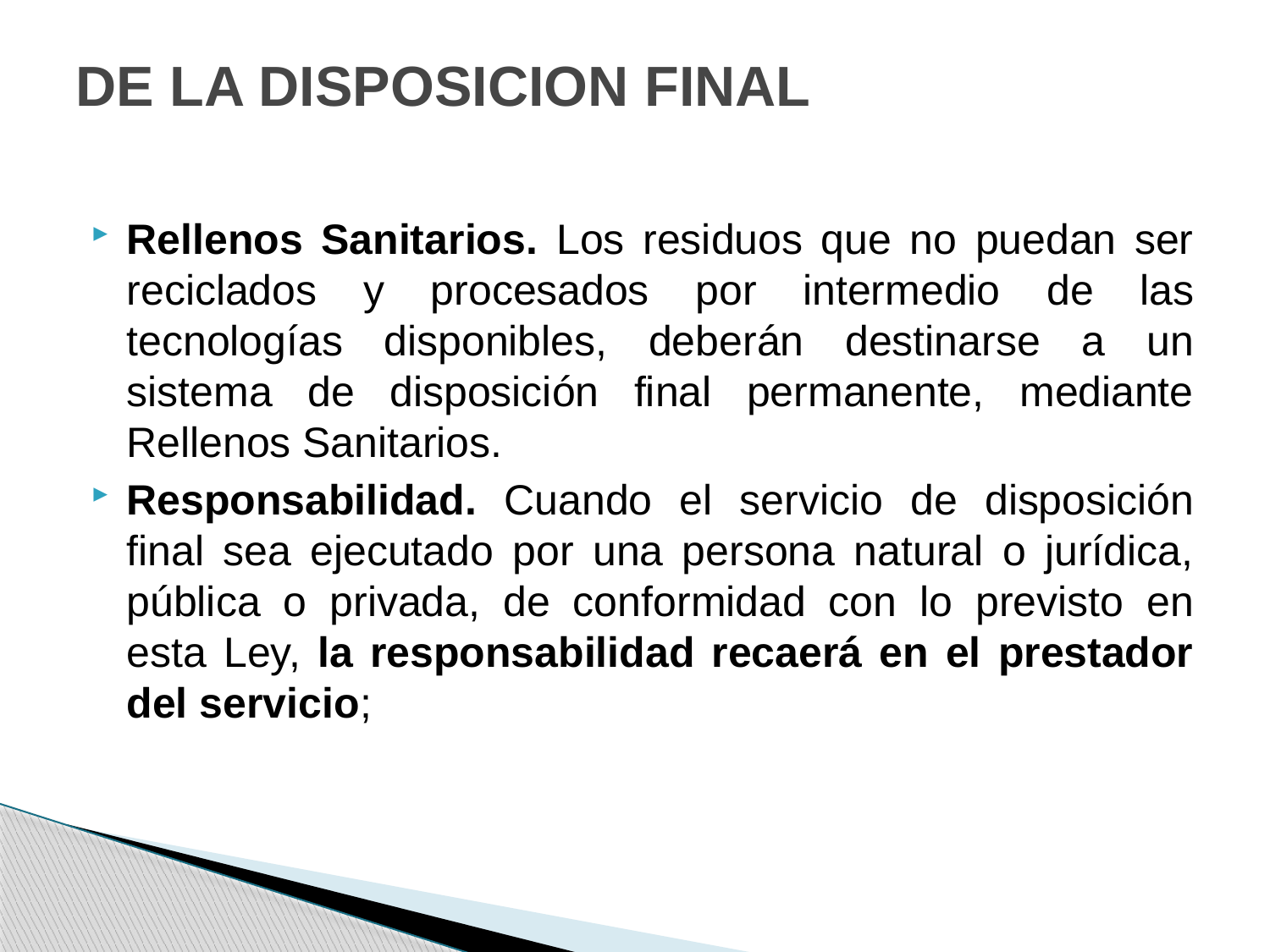

# DE LA DISPOSICION FINAL
Rellenos Sanitarios. Los residuos que no puedan ser reciclados y procesados por intermedio de las tecnologías disponibles, deberán destinarse a un sistema de disposición final permanente, mediante Rellenos Sanitarios.
Responsabilidad. Cuando el servicio de disposición final sea ejecutado por una persona natural o jurídica, pública o privada, de conformidad con lo previsto en esta Ley, la responsabilidad recaerá en el prestador del servicio;